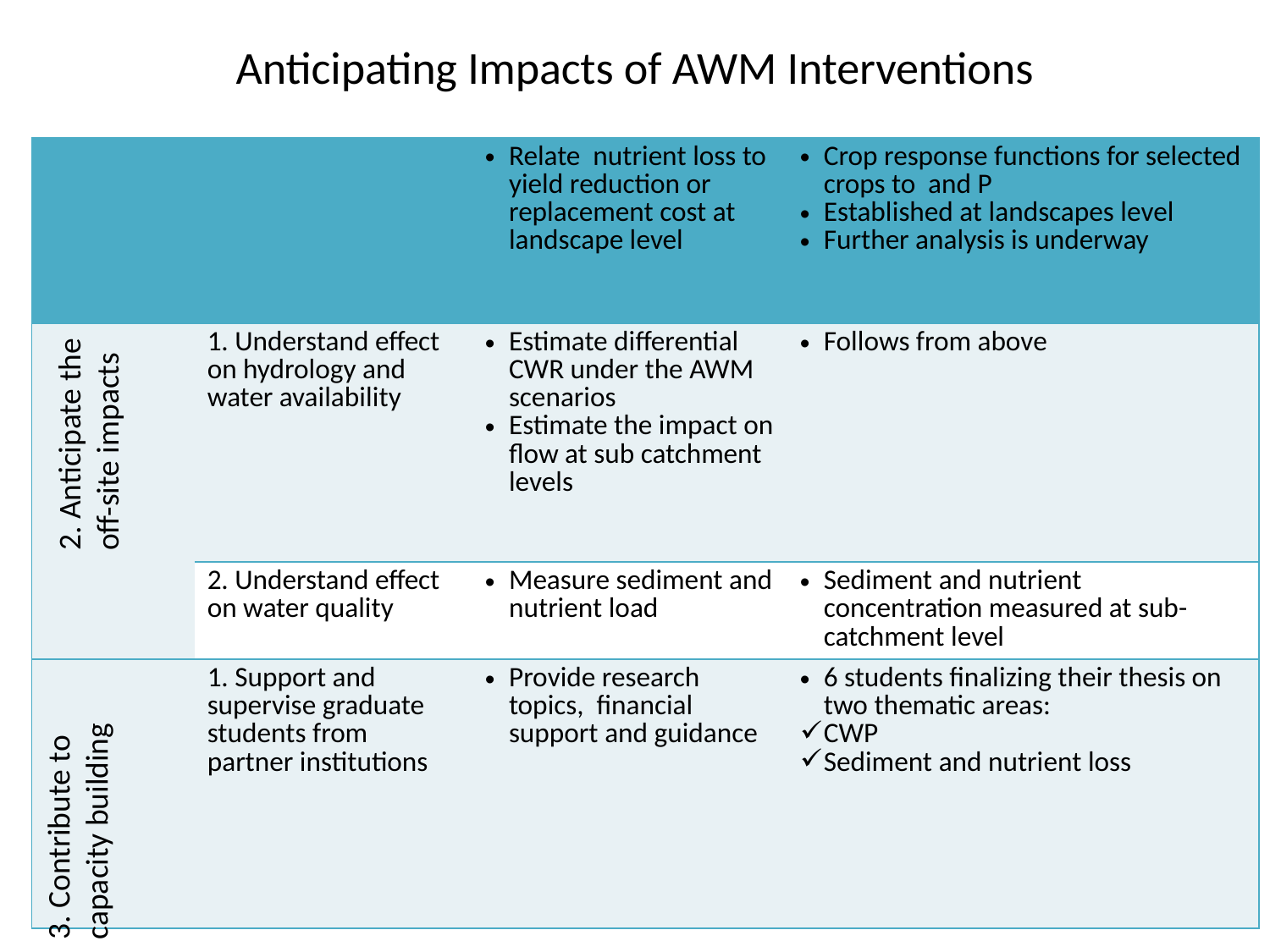

# Anticipating Impacts of AWM Interventions
|  |  | Relate nutrient loss to yield reduction or replacement cost at landscape level | Crop response functions for selected crops to and P Established at landscapes level Further analysis is underway |
| --- | --- | --- | --- |
|  | 1. Understand effect on hydrology and water availability | Estimate differential CWR under the AWM scenarios Estimate the impact on flow at sub catchment levels | Follows from above |
|  | 2. Understand effect on water quality | Measure sediment and nutrient load | Sediment and nutrient concentration measured at sub-catchment level |
|  | 1. Support and supervise graduate students from partner institutions | Provide research topics, financial support and guidance | 6 students finalizing their thesis on two thematic areas: CWP Sediment and nutrient loss |
2. Anticipate the off-site impacts
3. Contribute to capacity building